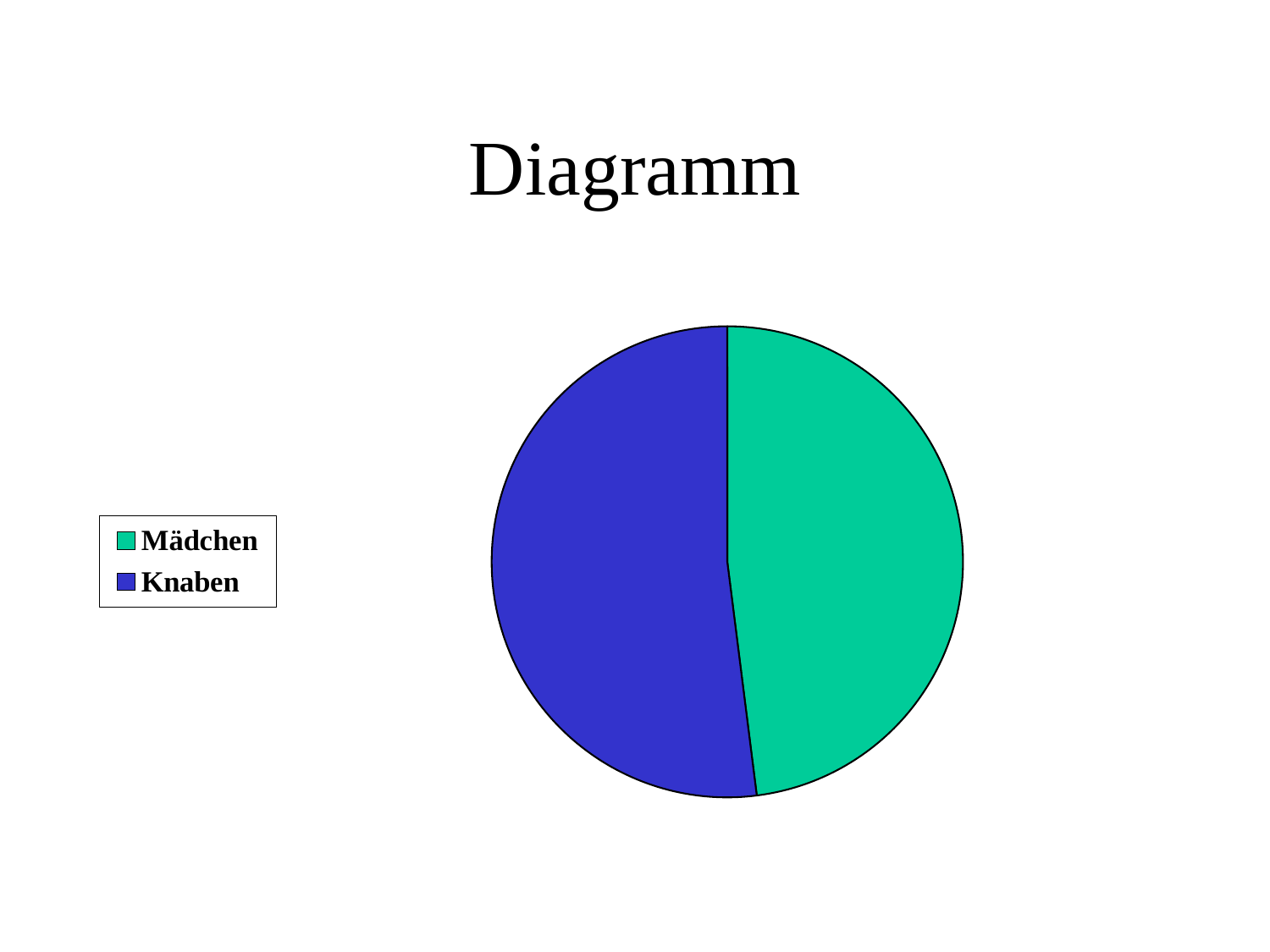

# Diagramm

### Chart

| Category | Ost |
|---|---|
| Mädchen | 12.0 |
| Knaben | 13.0 |